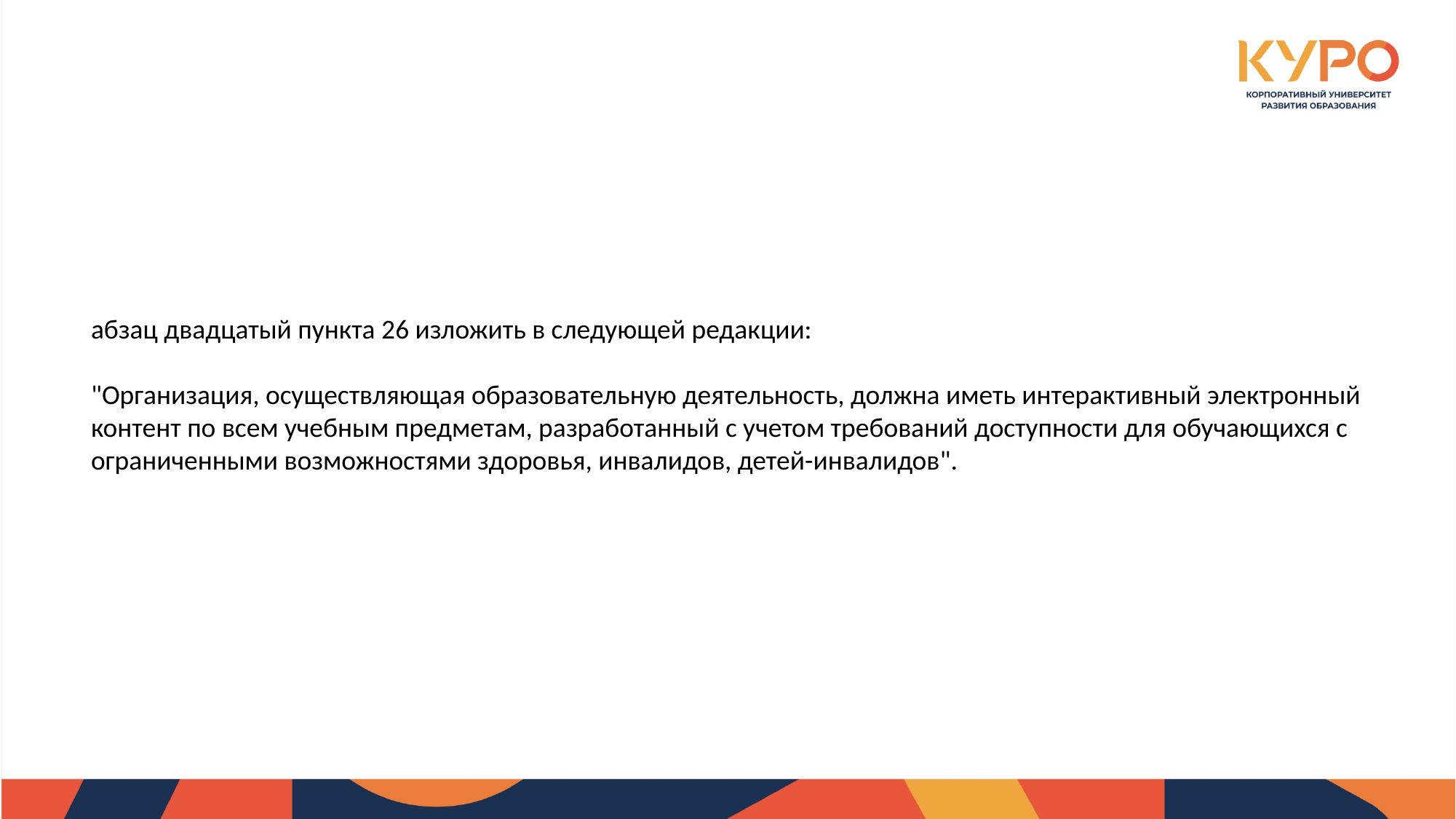

абзац двадцатый пункта 26 изложить в следующей редакции:

"Организация, осуществляющая образовательную деятельность, должна иметь интерактивный электронный контент по всем учебным предметам, разработанный с учетом требований доступности для обучающихся с ограниченными возможностями здоровья, инвалидов, детей-инвалидов".